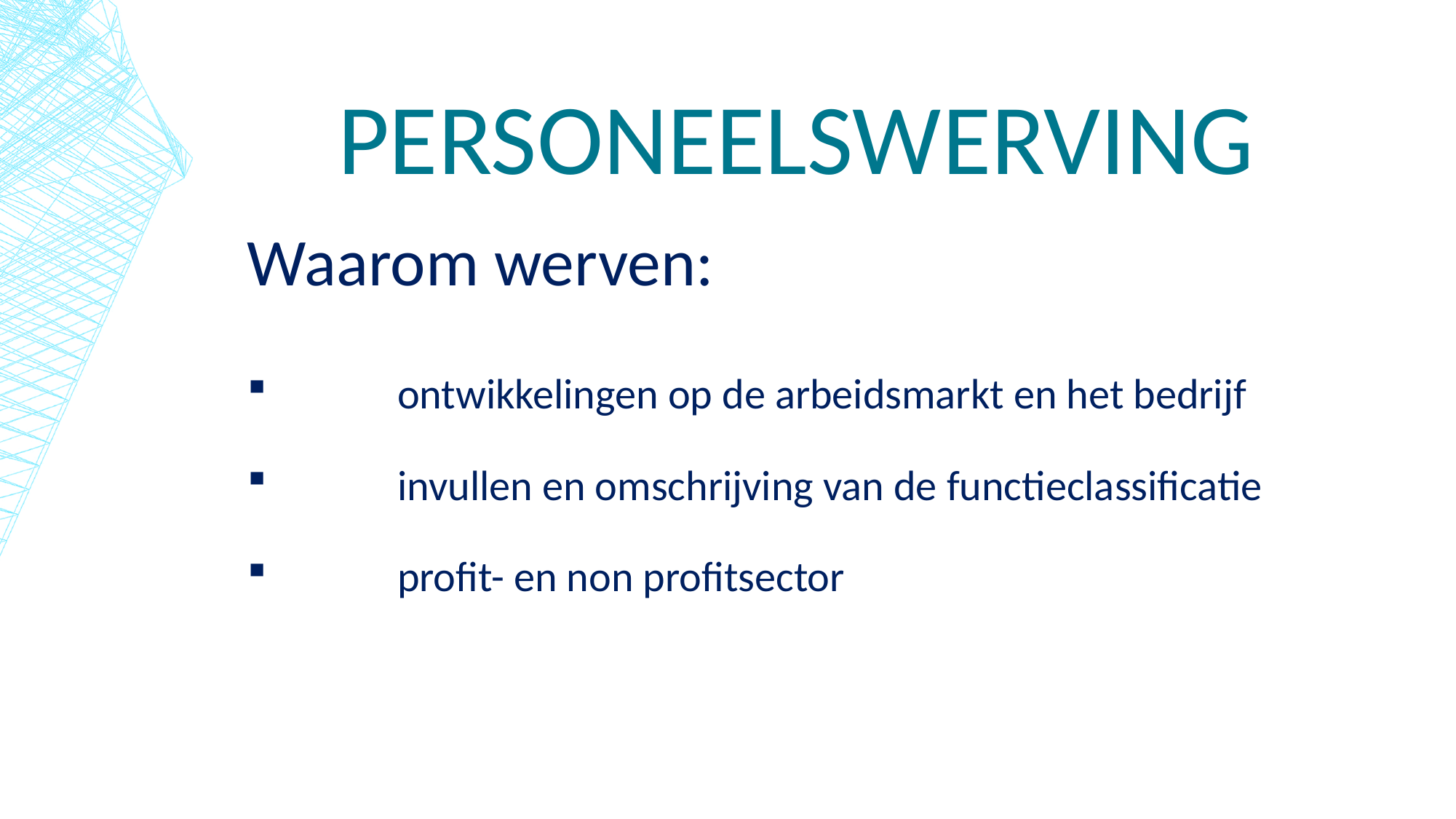

# PersoneelsWerving
Waarom werven:

	ontwikkelingen op de arbeidsmarkt en het bedrijf

	invullen en omschrijving van de functieclassificatie

	profit- en non profitsector